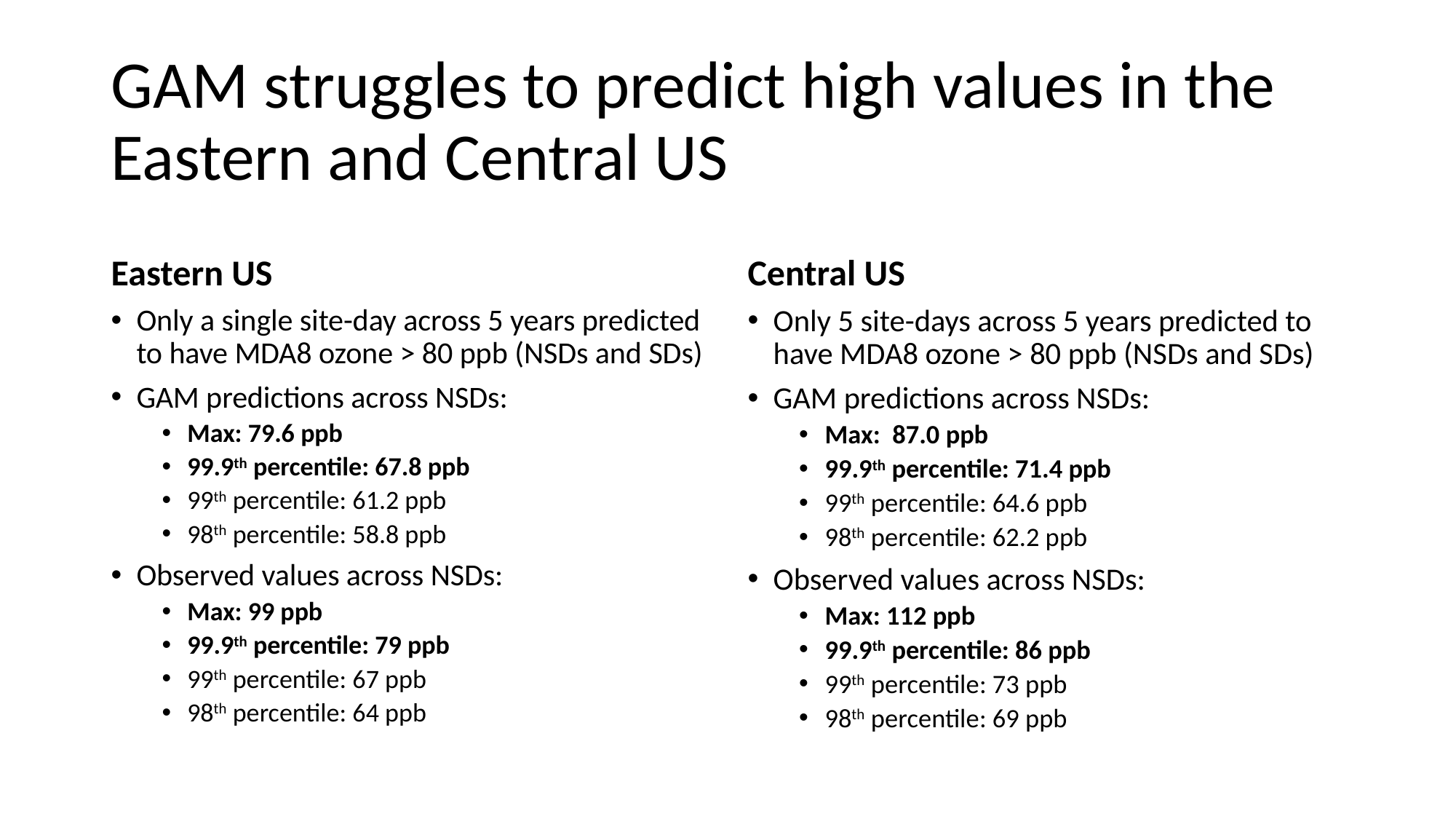

# GAM struggles to predict high values in the Eastern and Central US
Eastern US
Central US
Only a single site-day across 5 years predicted to have MDA8 ozone > 80 ppb (NSDs and SDs)
GAM predictions across NSDs:
Max: 79.6 ppb
99.9th percentile: 67.8 ppb
99th percentile: 61.2 ppb
98th percentile: 58.8 ppb
Observed values across NSDs:
Max: 99 ppb
99.9th percentile: 79 ppb
99th percentile: 67 ppb
98th percentile: 64 ppb
Only 5 site-days across 5 years predicted to have MDA8 ozone > 80 ppb (NSDs and SDs)
GAM predictions across NSDs:
Max:  87.0 ppb
99.9th percentile: 71.4 ppb
99th percentile: 64.6 ppb
98th percentile: 62.2 ppb
Observed values across NSDs:
Max: 112 ppb
99.9th percentile: 86 ppb
99th percentile: 73 ppb
98th percentile: 69 ppb